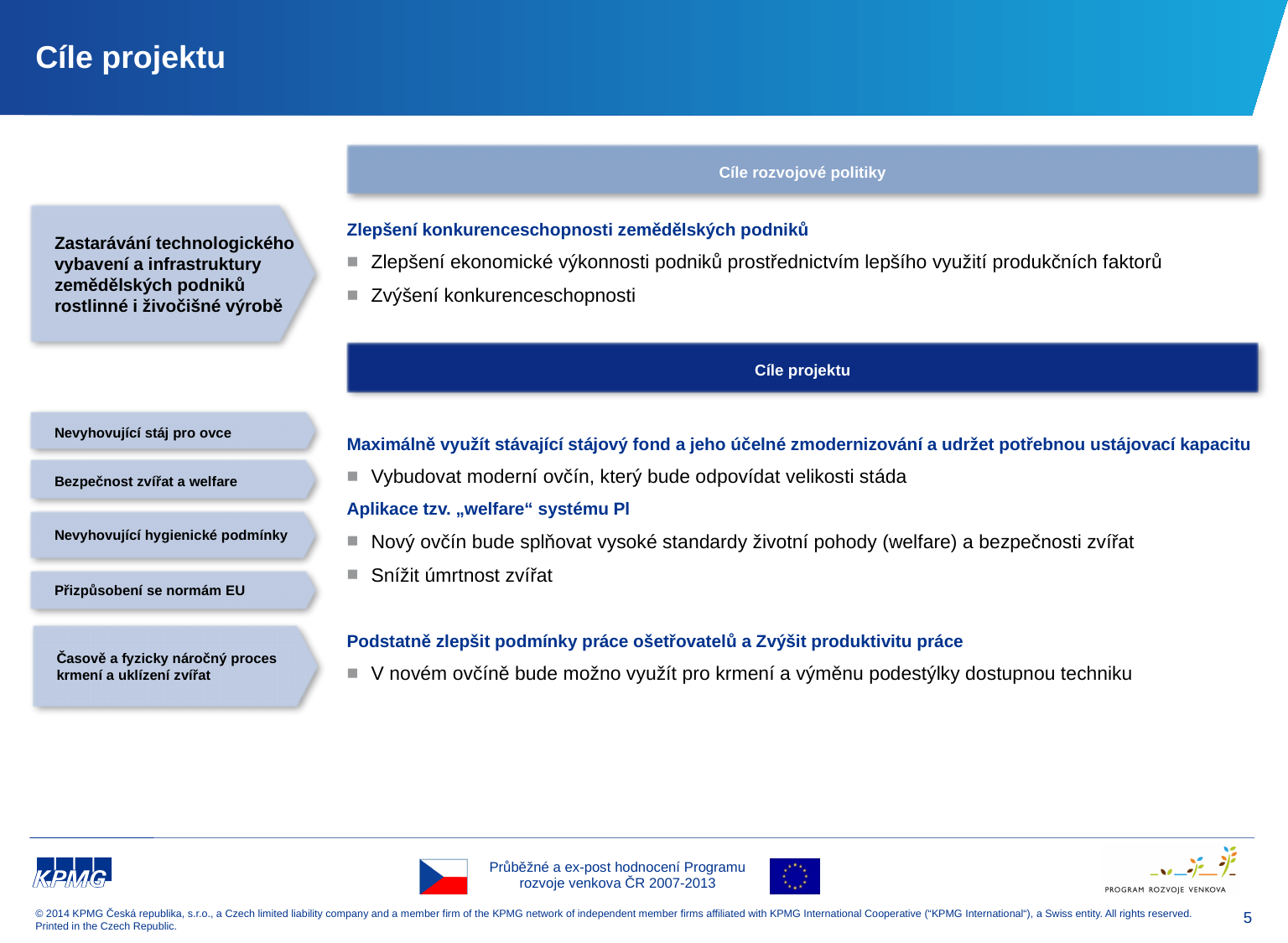

# Cíle projektu
Cíle rozvojové politiky
Zastarávání technologického vybavení a infrastruktury zemědělských podniků rostlinné i živočišné výrobě
Zlepšení konkurenceschopnosti zemědělských podniků
Zlepšení ekonomické výkonnosti podniků prostřednictvím lepšího využití produkčních faktorů
Zvýšení konkurenceschopnosti
Cíle projektu
Nevyhovující stáj pro ovce

Maximálně využít stávající stájový fond a jeho účelné zmodernizování a udržet potřebnou ustájovací kapacitu
Vybudovat moderní ovčín, který bude odpovídat velikosti stáda
Aplikace tzv. „welfare“ systému Pl
Nový ovčín bude splňovat vysoké standardy životní pohody (welfare) a bezpečnosti zvířat
Snížit úmrtnost zvířat

Podstatně zlepšit podmínky práce ošetřovatelů a Zvýšit produktivitu práce
V novém ovčíně bude možno využít pro krmení a výměnu podestýlky dostupnou techniku

Bezpečnost zvířat a welfare
Nevyhovující hygienické podmínky
Přizpůsobení se normám EU
Časově a fyzicky náročný proces krmení a uklízení zvířat